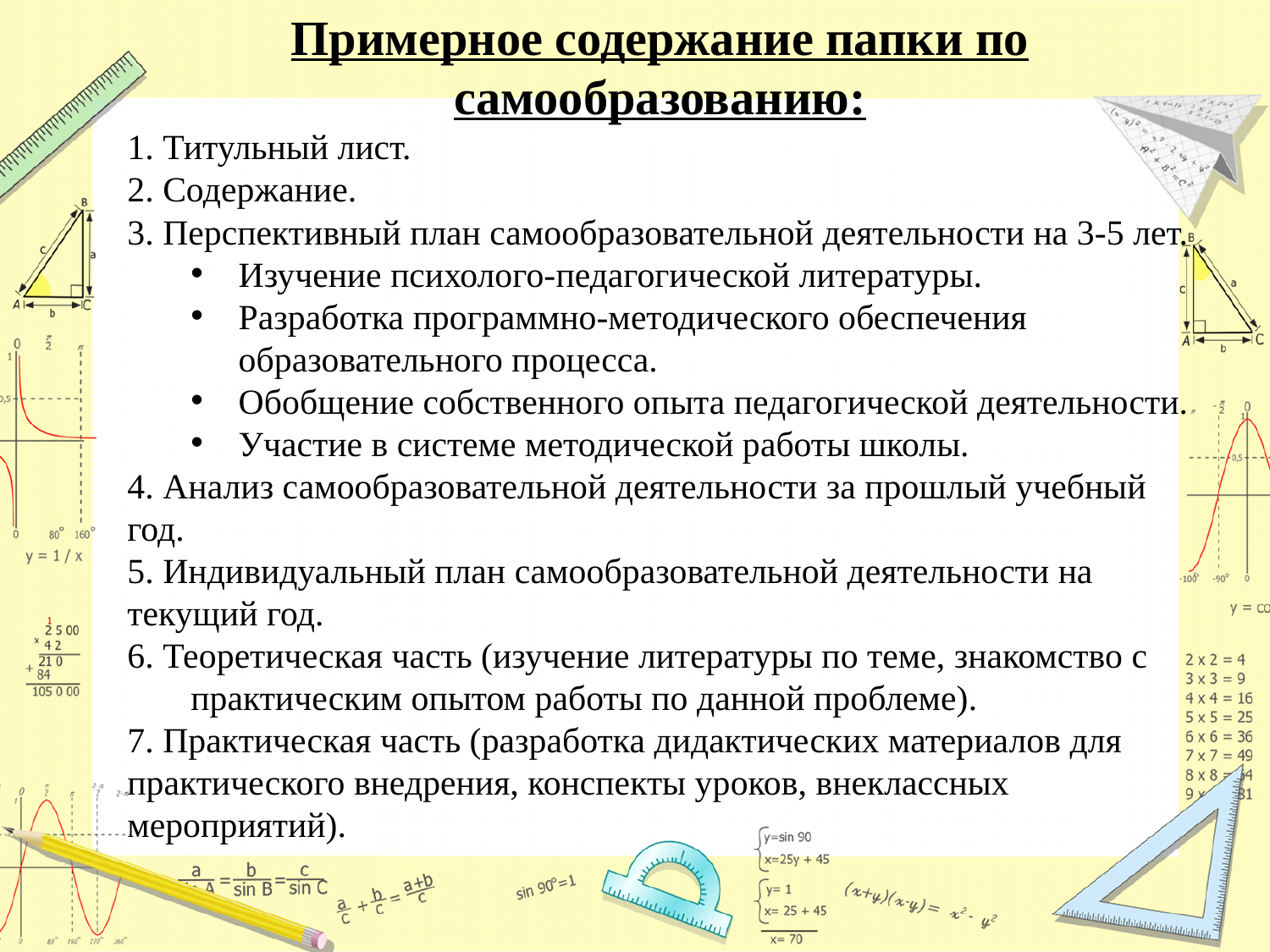

Примерное содержание папки по самообразованию:
1. Титульный лист.
2. Содержание.
3. Перспективный план самообразовательной деятельности на 3-5 лет.
Изучение психолого-педагогической литературы.
Разработка программно-методического обеспечения образовательного процесса.
Обобщение собственного опыта педагогической деятельности.
Участие в системе методической работы школы.
4. Анализ самообразовательной деятельности за прошлый учебный год.
5. Индивидуальный план самообразовательной деятельности на текущий год.
6. Теоретическая часть (изучение литературы по теме, знакомство с    практическим опытом работы по данной проблеме).
7. Практическая часть (разработка дидактических материалов для практического внедрения, конспекты уроков, внеклассных мероприятий).